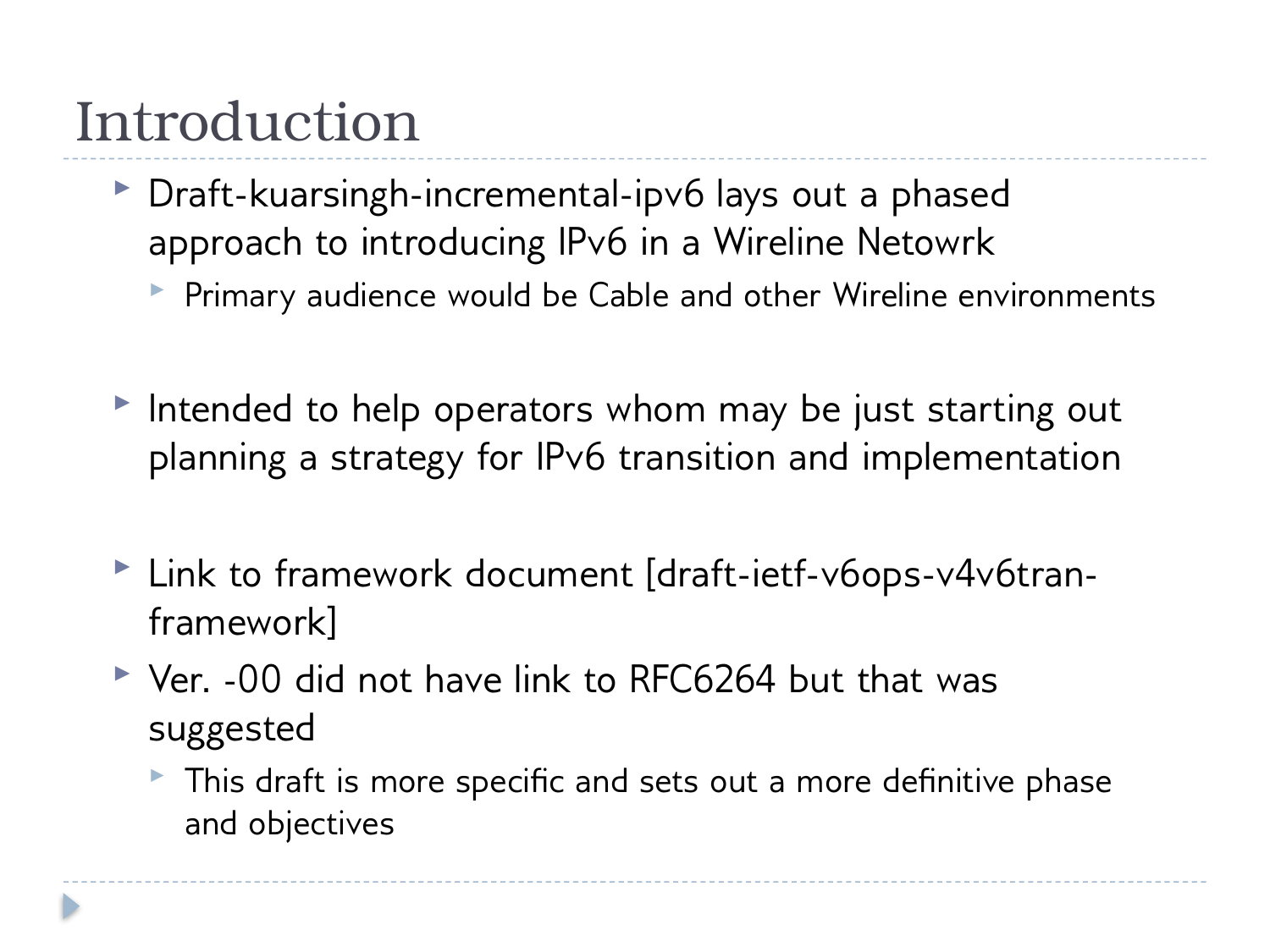

# Introduction
Draft-kuarsingh-incremental-ipv6 lays out a phased approach to introducing IPv6 in a Wireline Netowrk
Primary audience would be Cable and other Wireline environments

Intended to help operators whom may be just starting out planning a strategy for IPv6 transition and implementation

Link to framework document [draft-ietf-v6ops-v4v6tran-framework]
Ver. -00 did not have link to RFC6264 but that was suggested
This draft is more specific and sets out a more definitive phase and objectives